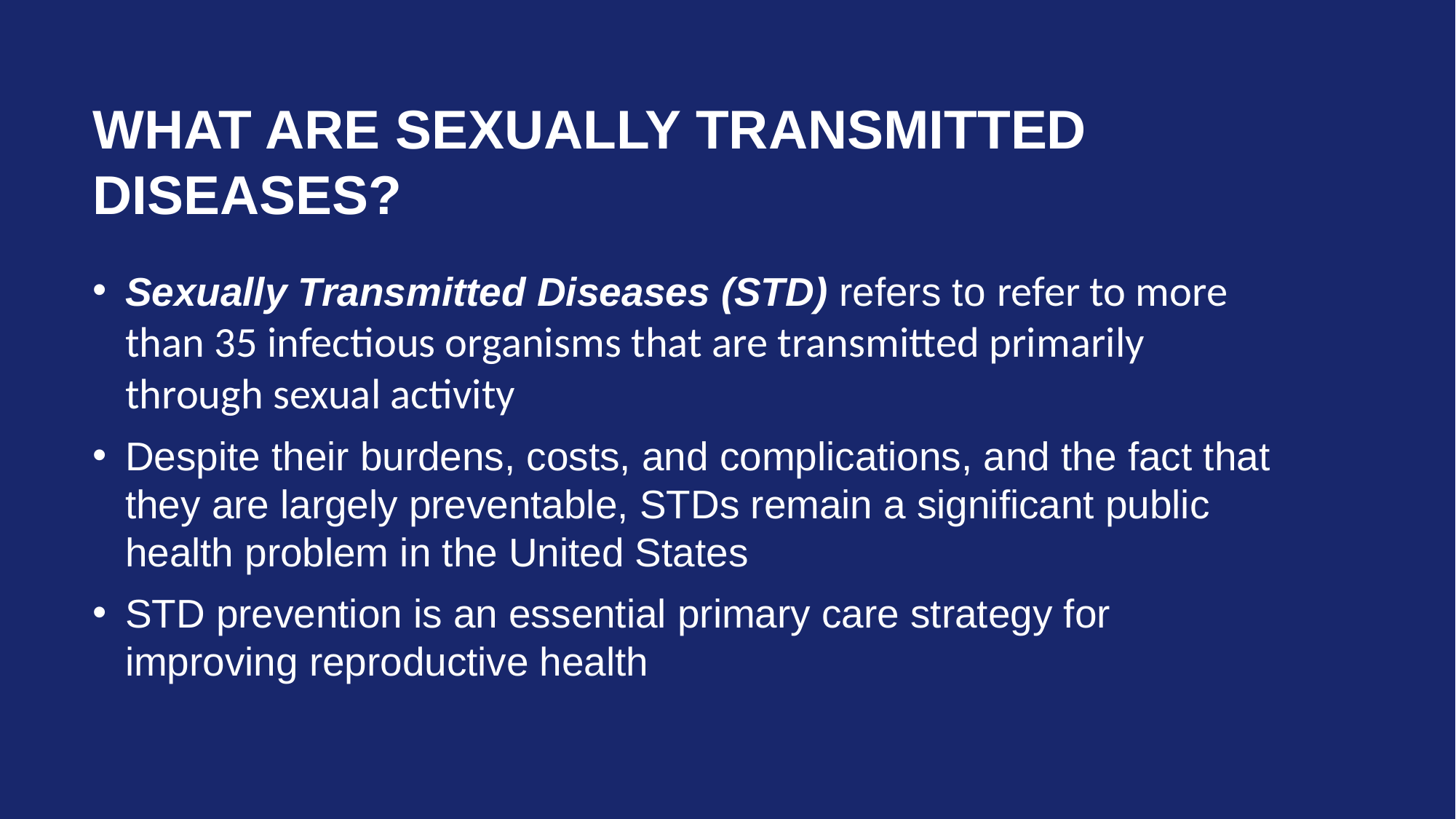

# What are Sexually Transmitted Diseases?
Sexually Transmitted Diseases (STD) refers to refer to more than 35 infectious organisms that are transmitted primarily through sexual activity
Despite their burdens, costs, and complications, and the fact that they are largely preventable, STDs remain a significant public health problem in the United States
STD prevention is an essential primary care strategy for improving reproductive health